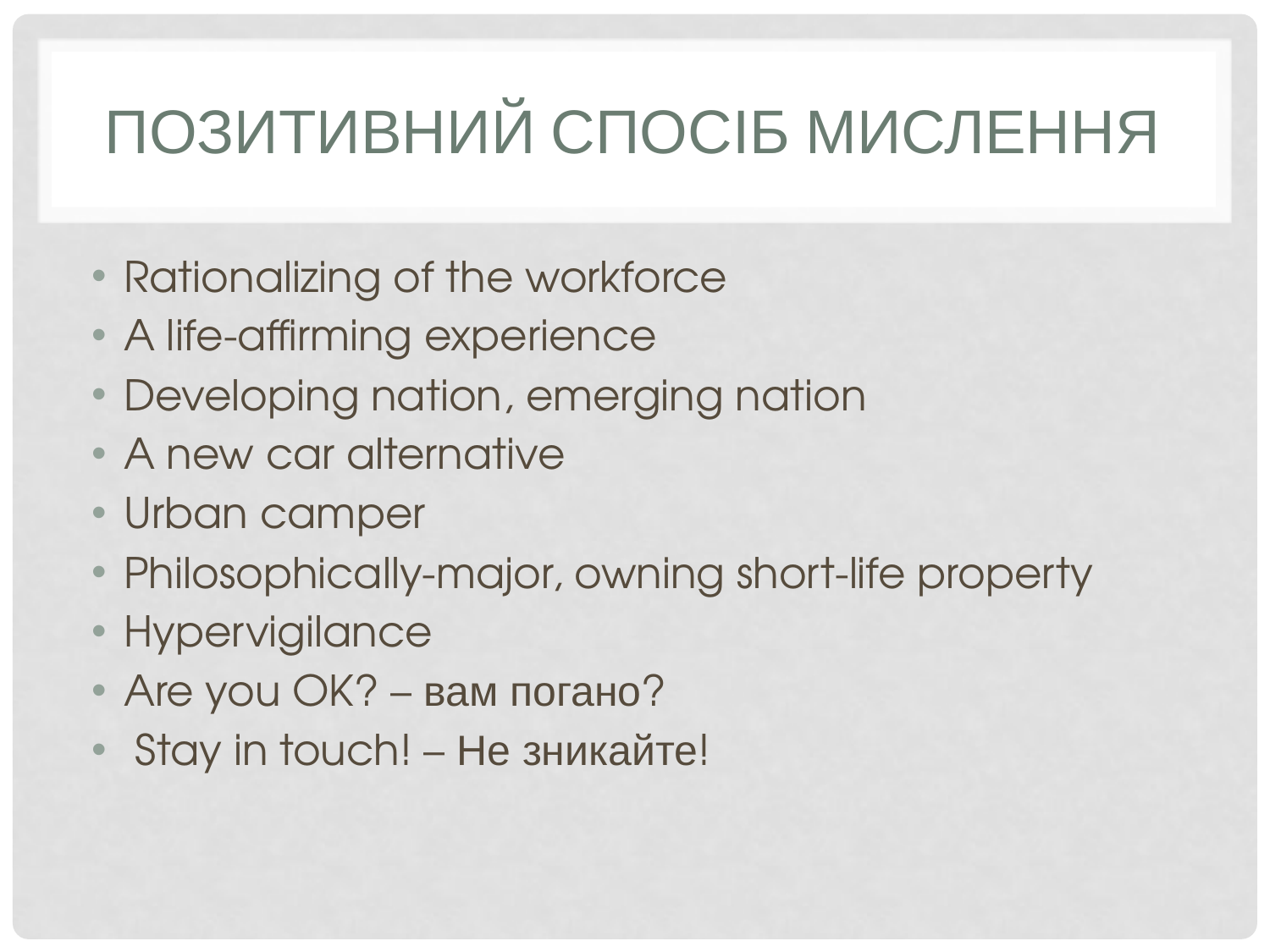

# Позитивний спосіб мислення
Rationalizing of the workforce
A life-affirming experience
Developing nation, emerging nation
A new car alternative
Urban camper
Philosophically-major, owning short-life property
Hypervigilance
Are you OK? – вам погано?
 Stay in touch! – Не зникайте!